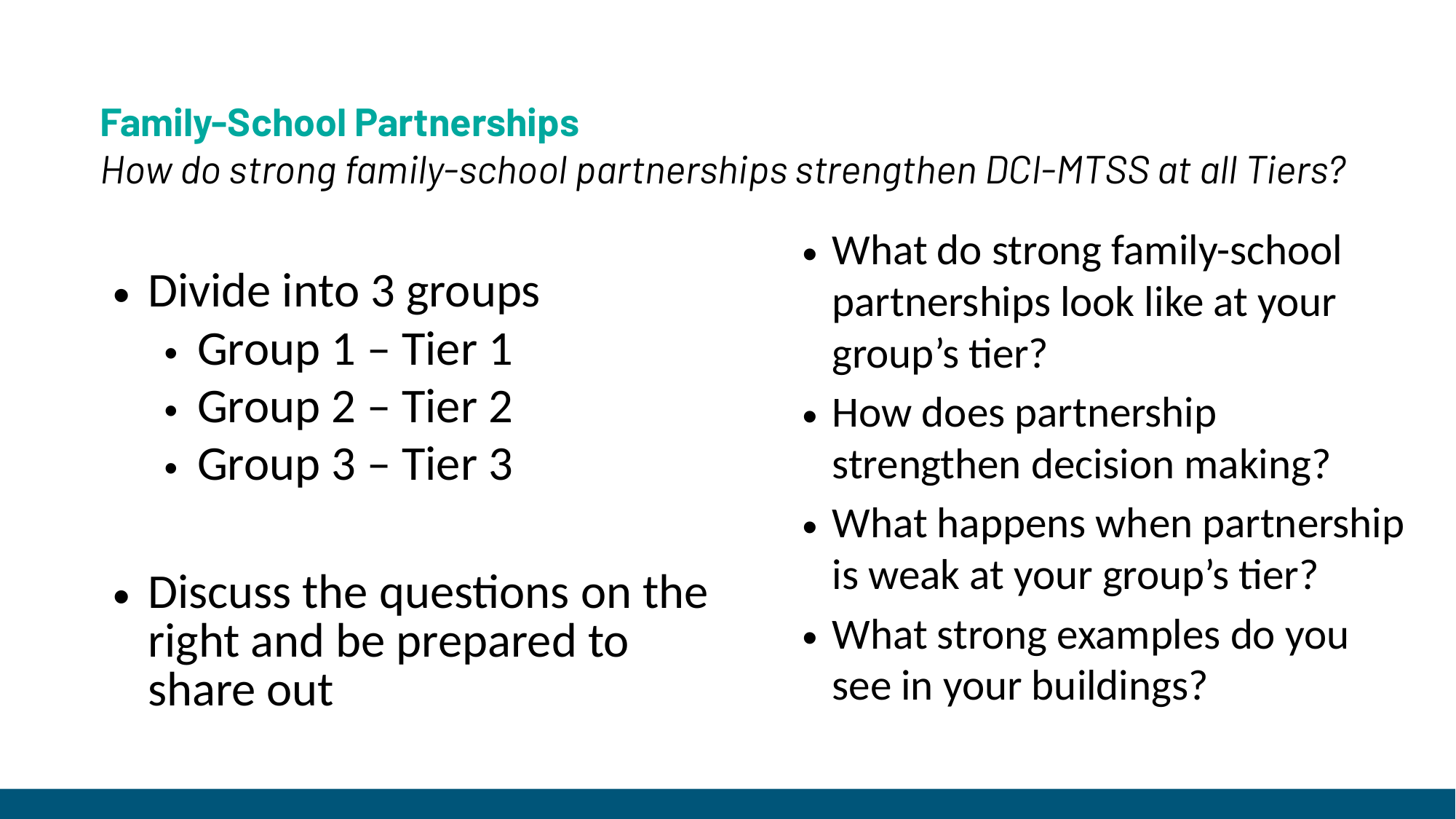

# Family-School Partnerships How do strong family-school partnerships strengthen DCI-MTSS at all Tiers?
What do strong family-school partnerships look like at your group’s tier?
How does partnership strengthen decision making?
What happens when partnership is weak at your group’s tier?
What strong examples do you see in your buildings?

Divide into 3 groups
Group 1 – Tier 1
Group 2 – Tier 2
Group 3 – Tier 3

Discuss the questions on the right and be prepared to share out